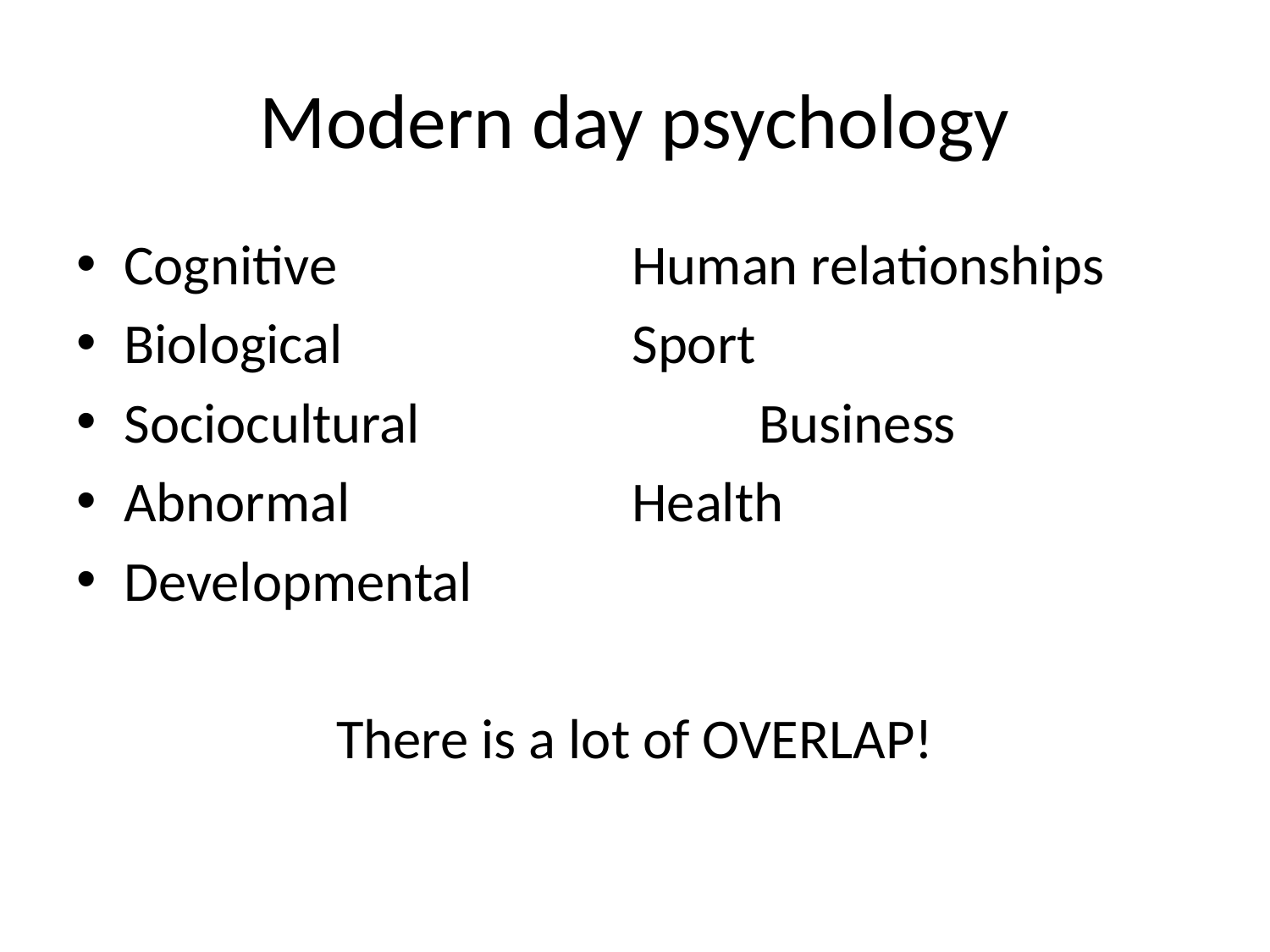

# Modern day psychology
Cognitive			Human relationships
Biological			Sport
Sociocultural			Business
Abnormal			Health
Developmental

There is a lot of OVERLAP!